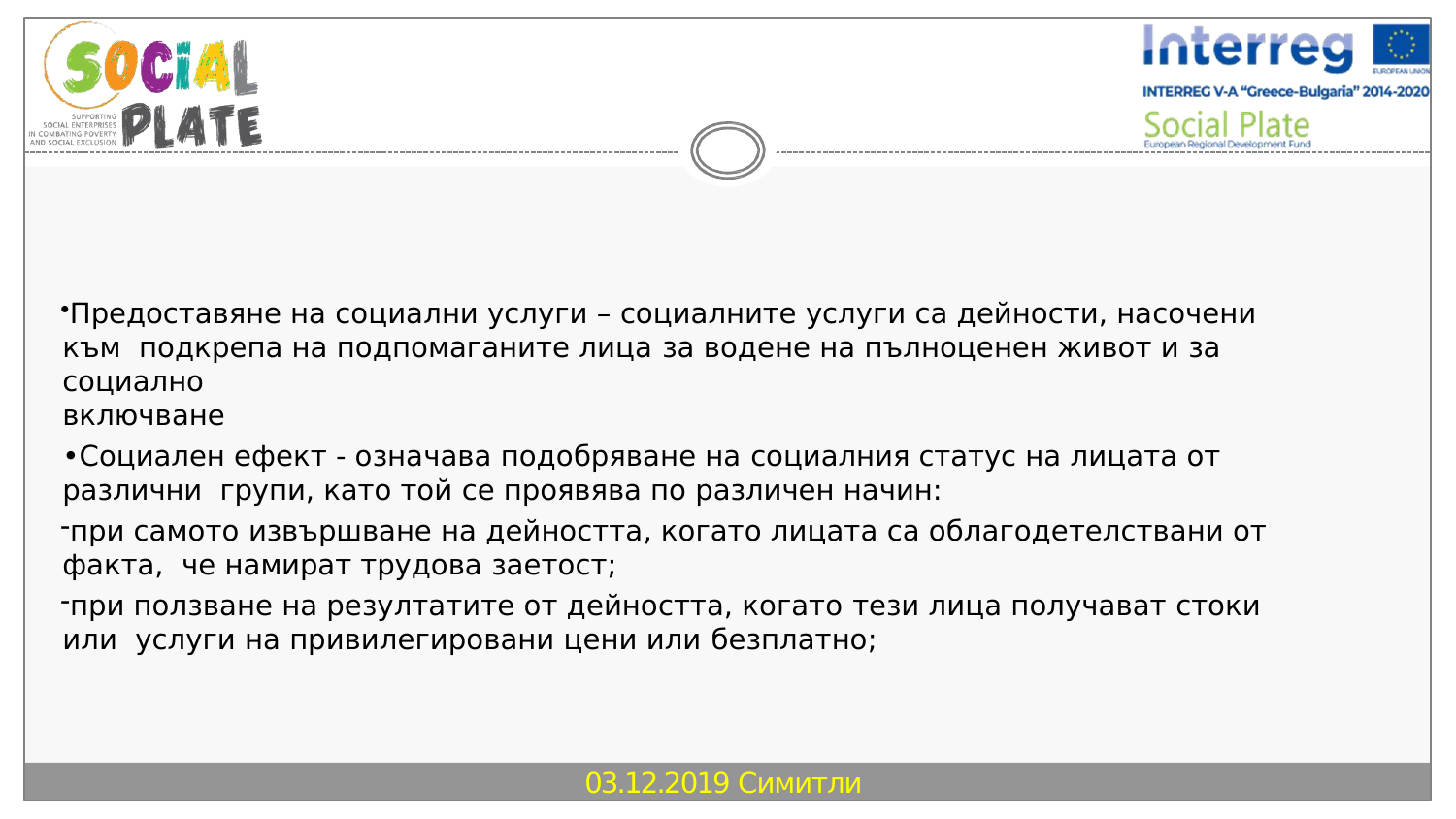

Предоставяне на социални услуги – социалните услуги са дейности, насочени към  подкрепа на подпомаганите лица за водене на пълноценен живот и за социално
включване
•Социален ефект - означава подобряване на социалния статус на лицата от различни  групи, като той се проявява по различен начин:
при самото извършване на дейността, когато лицата са облагодетелствани от факта,  че намират трудова заетост;
при ползване на резултатите от дейността, когато тези лица получават стоки или  услуги на привилегировани цени или безплатно;
                      03.12.2019 Симитли